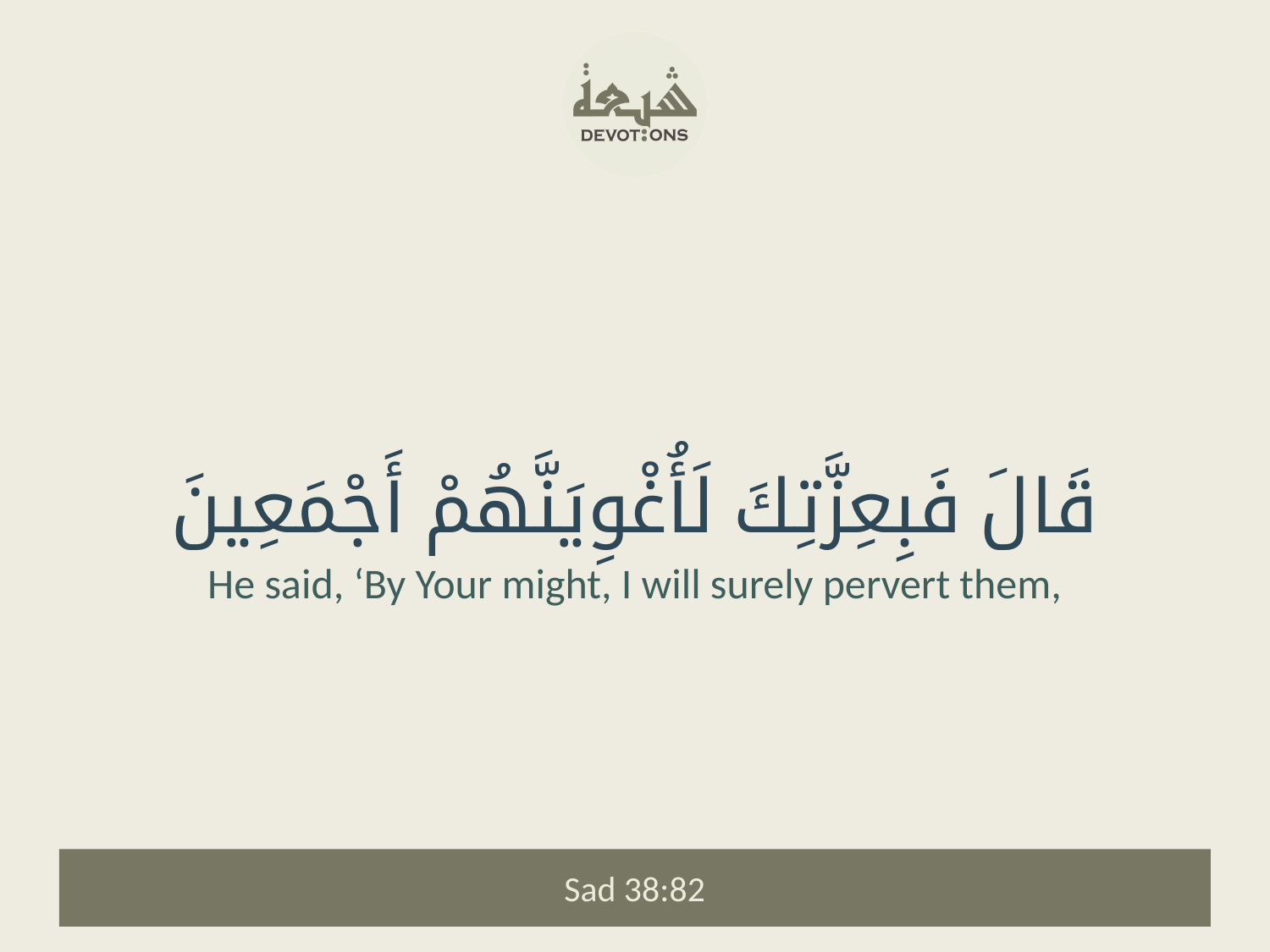

قَالَ فَبِعِزَّتِكَ لَأُغْوِيَنَّهُمْ أَجْمَعِينَ
He said, ‘By Your might, I will surely pervert them,
Sad 38:82